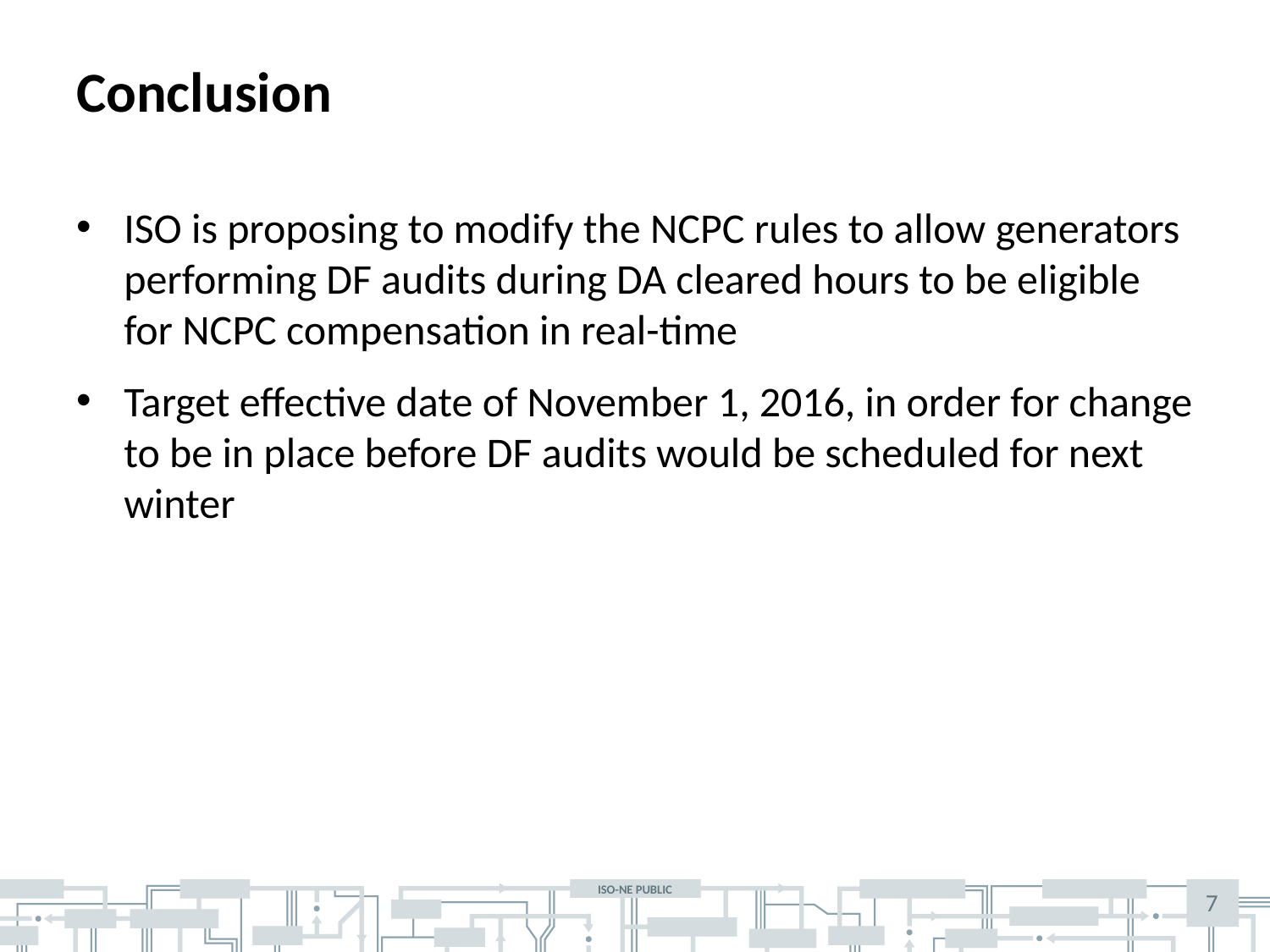

# Conclusion
ISO is proposing to modify the NCPC rules to allow generators performing DF audits during DA cleared hours to be eligible for NCPC compensation in real-time
Target effective date of November 1, 2016, in order for change to be in place before DF audits would be scheduled for next winter

7